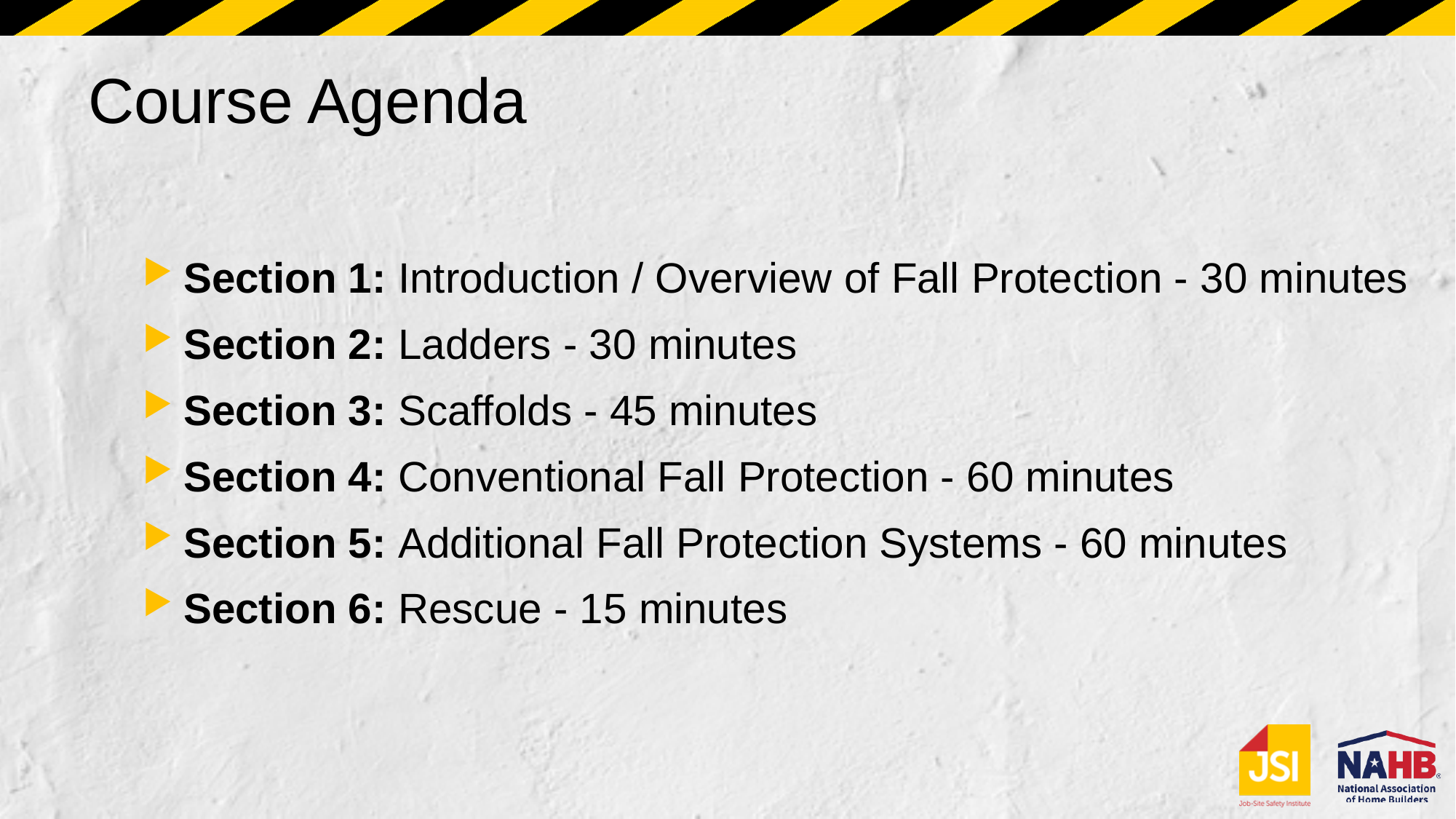

# Course Agenda
Section 1: Introduction / Overview of Fall Protection - 30 minutes
Section 2: Ladders - 30 minutes
Section 3: Scaffolds - 45 minutes
Section 4: Conventional Fall Protection - 60 minutes
Section 5: Additional Fall Protection Systems - 60 minutes
Section 6: Rescue - 15 minutes